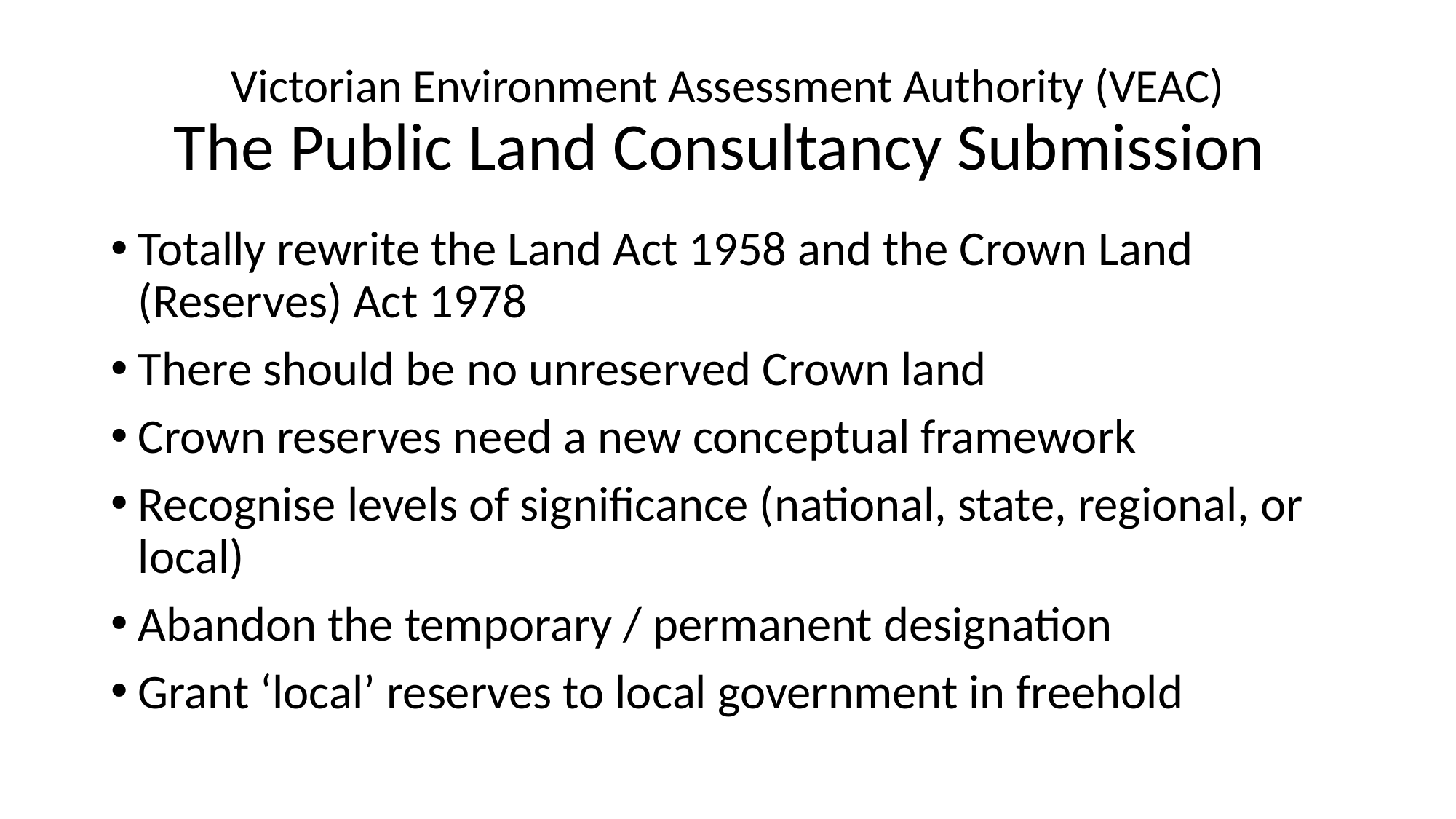

# Victorian Environment Assessment Authority (VEAC) The Public Land Consultancy Submission
Totally rewrite the Land Act 1958 and the Crown Land (Reserves) Act 1978
There should be no unreserved Crown land
Crown reserves need a new conceptual framework
Recognise levels of significance (national, state, regional, or local)
Abandon the temporary / permanent designation
Grant ‘local’ reserves to local government in freehold